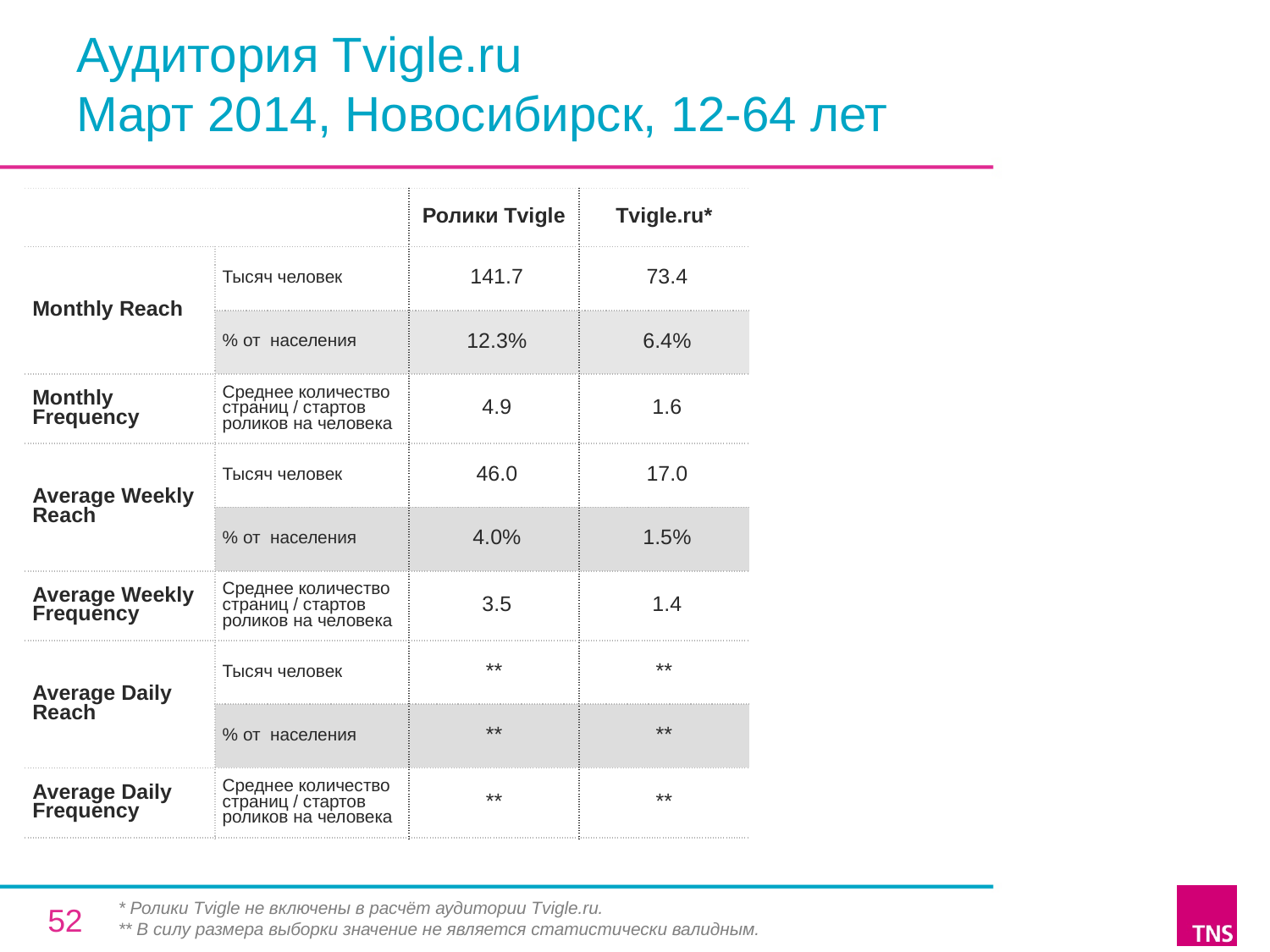

# Аудитория Tvigle.ru Март 2014, Новосибирск, 12-64 лет
|  |  | Ролики Tvigle | Tvigle.ru\* |
| --- | --- | --- | --- |
| Monthly Reach | Тысяч человек | 141.7 | 73.4 |
|  | % от населения | 12.3% | 6.4% |
| Monthly Frequency | Среднее количество страниц / стартов роликов на человека | 4.9 | 1.6 |
| Average Weekly Reach | Тысяч человек | 46.0 | 17.0 |
|  | % от населения | 4.0% | 1.5% |
| Average Weekly Frequency | Среднее количество страниц / стартов роликов на человека | 3.5 | 1.4 |
| Average Daily Reach | Тысяч человек | \*\* | \*\* |
|  | % от населения | \*\* | \*\* |
| Average Daily Frequency | Среднее количество страниц / стартов роликов на человека | \*\* | \*\* |
* Ролики Tvigle не включены в расчёт аудитории Tvigle.ru.
** В силу размера выборки значение не является статистически валидным.
52